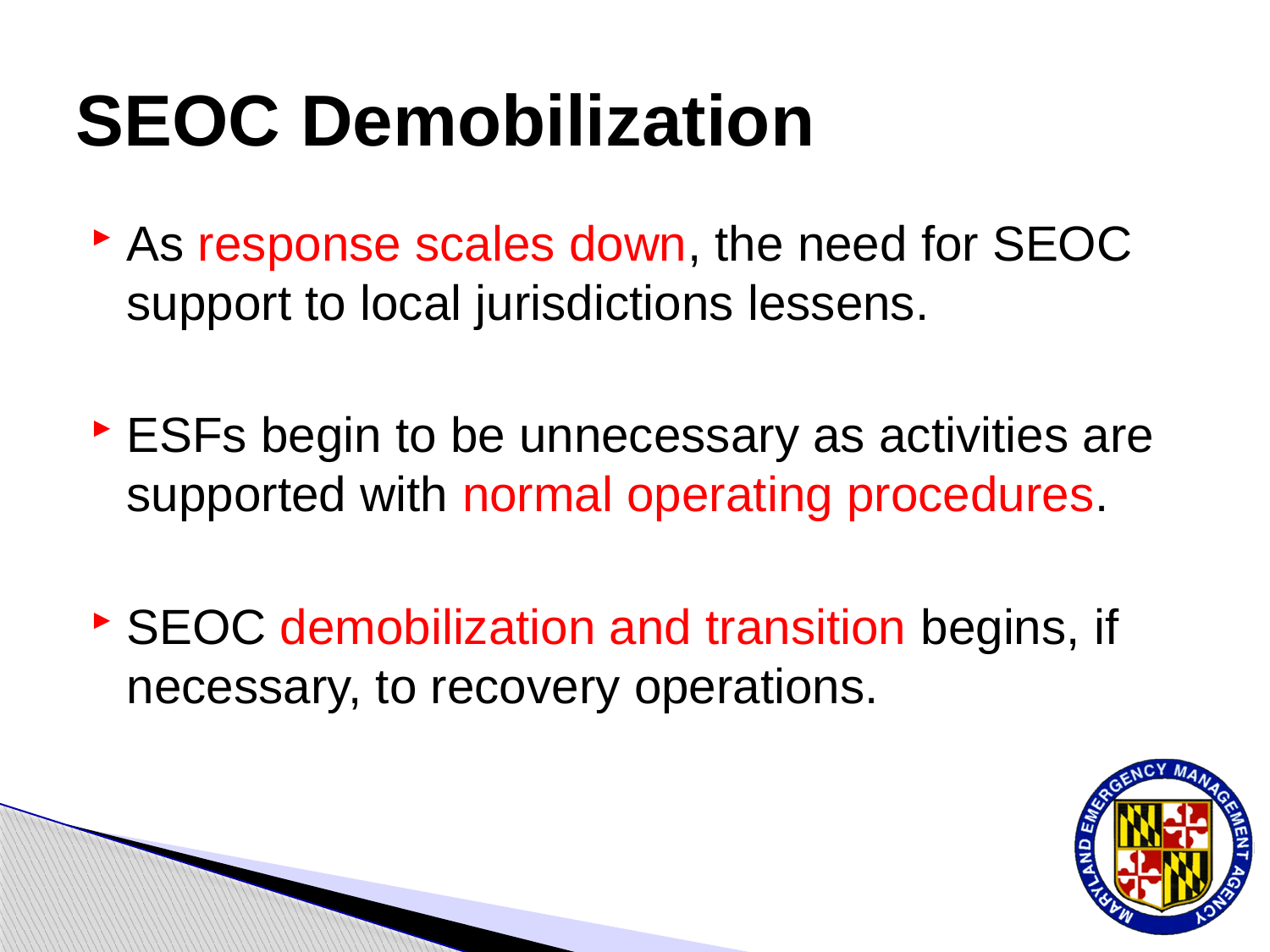

# SEOC Demobilization
As response scales down, the need for SEOC support to local jurisdictions lessens.

ESFs begin to be unnecessary as activities are supported with normal operating procedures.

SEOC demobilization and transition begins, if necessary, to recovery operations.